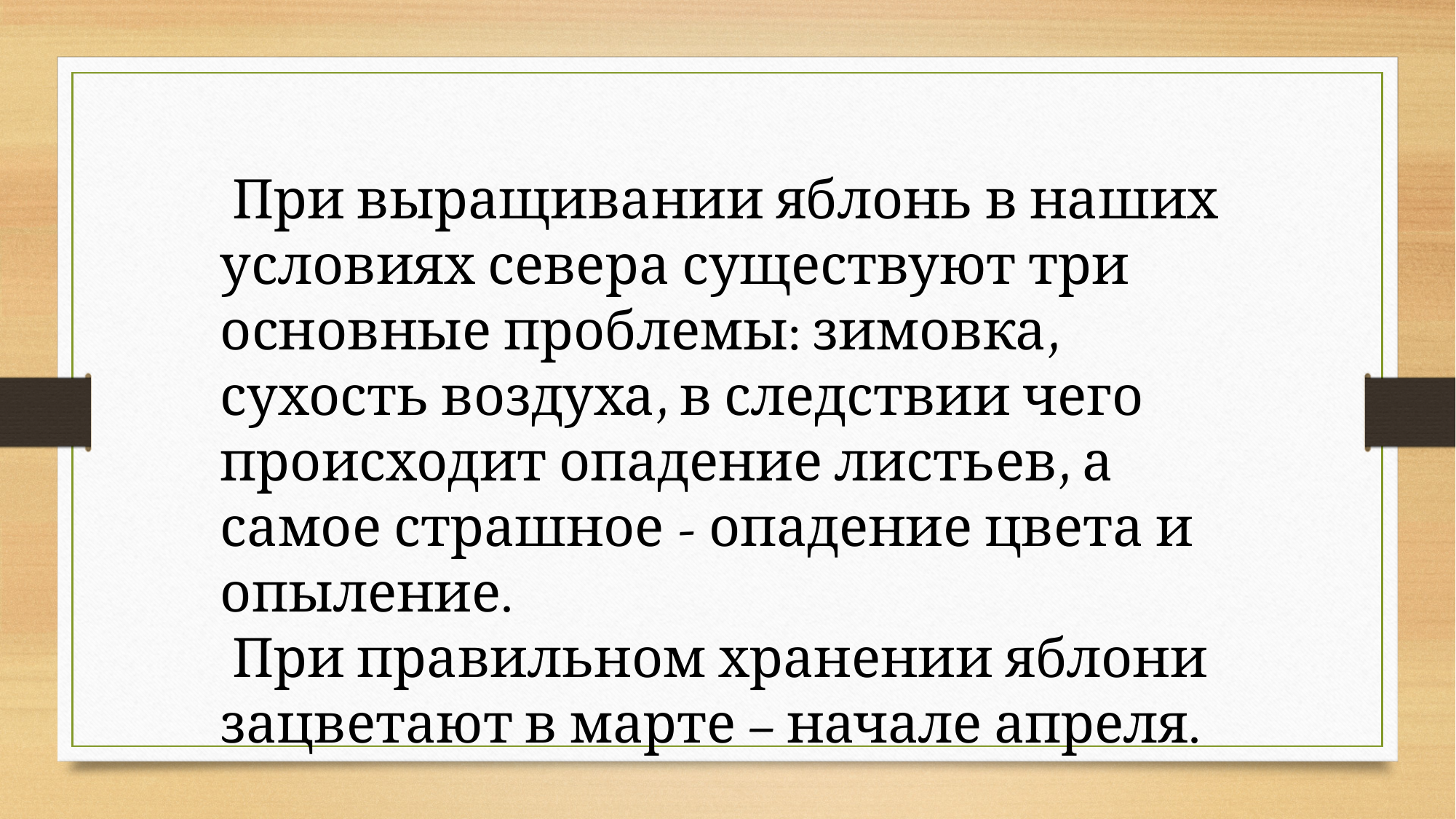

При выращивании яблонь в наших условиях севера существуют три основные проблемы: зимовка, сухость воздуха, в следствии чего происходит опадение листьев, а самое страшное - опадение цвета и опыление.
 При правильном хранении яблони зацветают в марте – начале апреля.